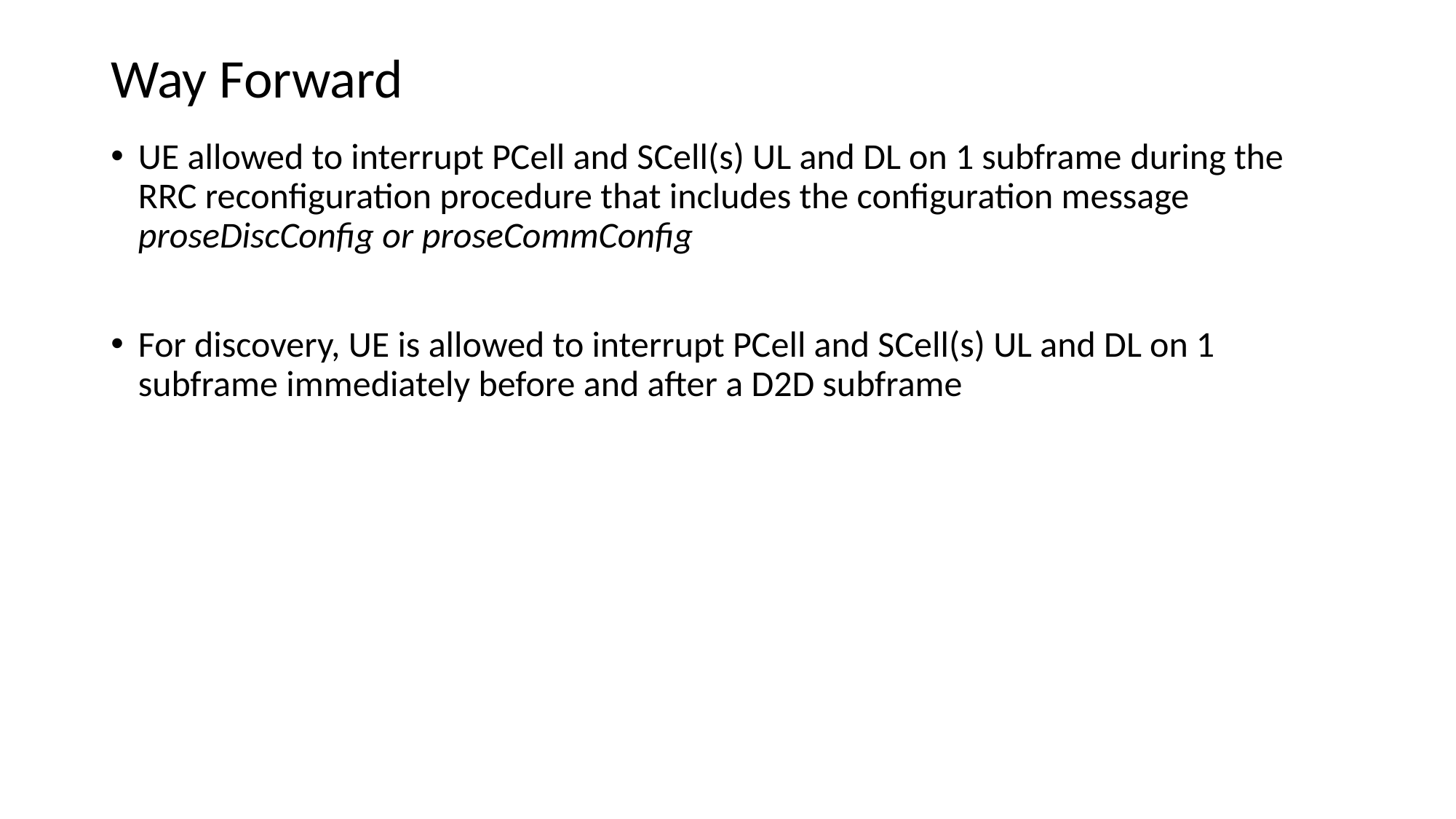

# Way Forward
UE allowed to interrupt PCell and SCell(s) UL and DL on 1 subframe during the RRC reconfiguration procedure that includes the configuration message proseDiscConfig or proseCommConfig

For discovery, UE is allowed to interrupt PCell and SCell(s) UL and DL on 1 subframe immediately before and after a D2D subframe